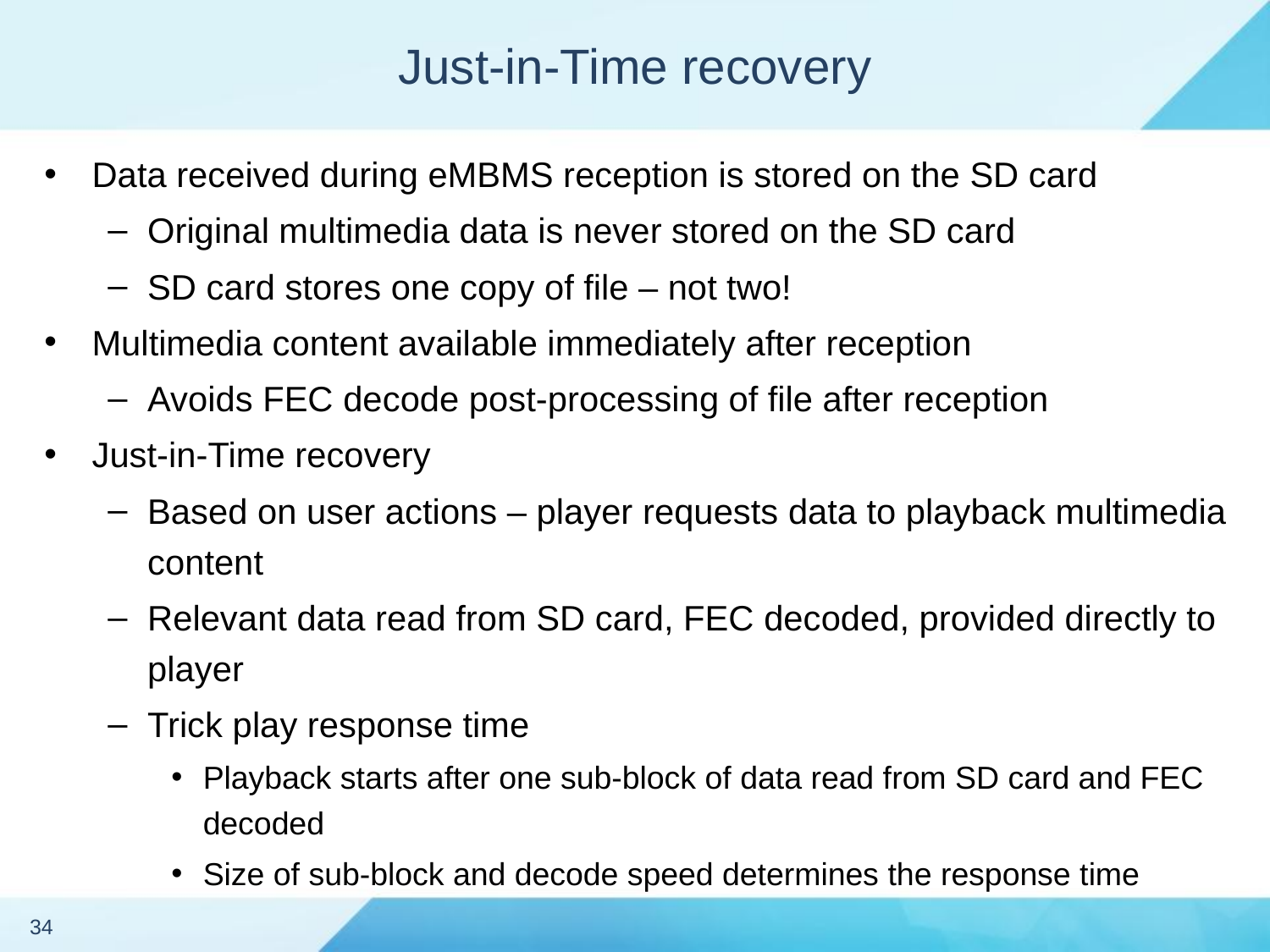

# Just-in-Time recovery
Data received during eMBMS reception is stored on the SD card
Original multimedia data is never stored on the SD card
SD card stores one copy of file – not two!
Multimedia content available immediately after reception
Avoids FEC decode post-processing of file after reception
Just-in-Time recovery
Based on user actions – player requests data to playback multimedia content
Relevant data read from SD card, FEC decoded, provided directly to player
Trick play response time
Playback starts after one sub-block of data read from SD card and FEC decoded
Size of sub-block and decode speed determines the response time
34